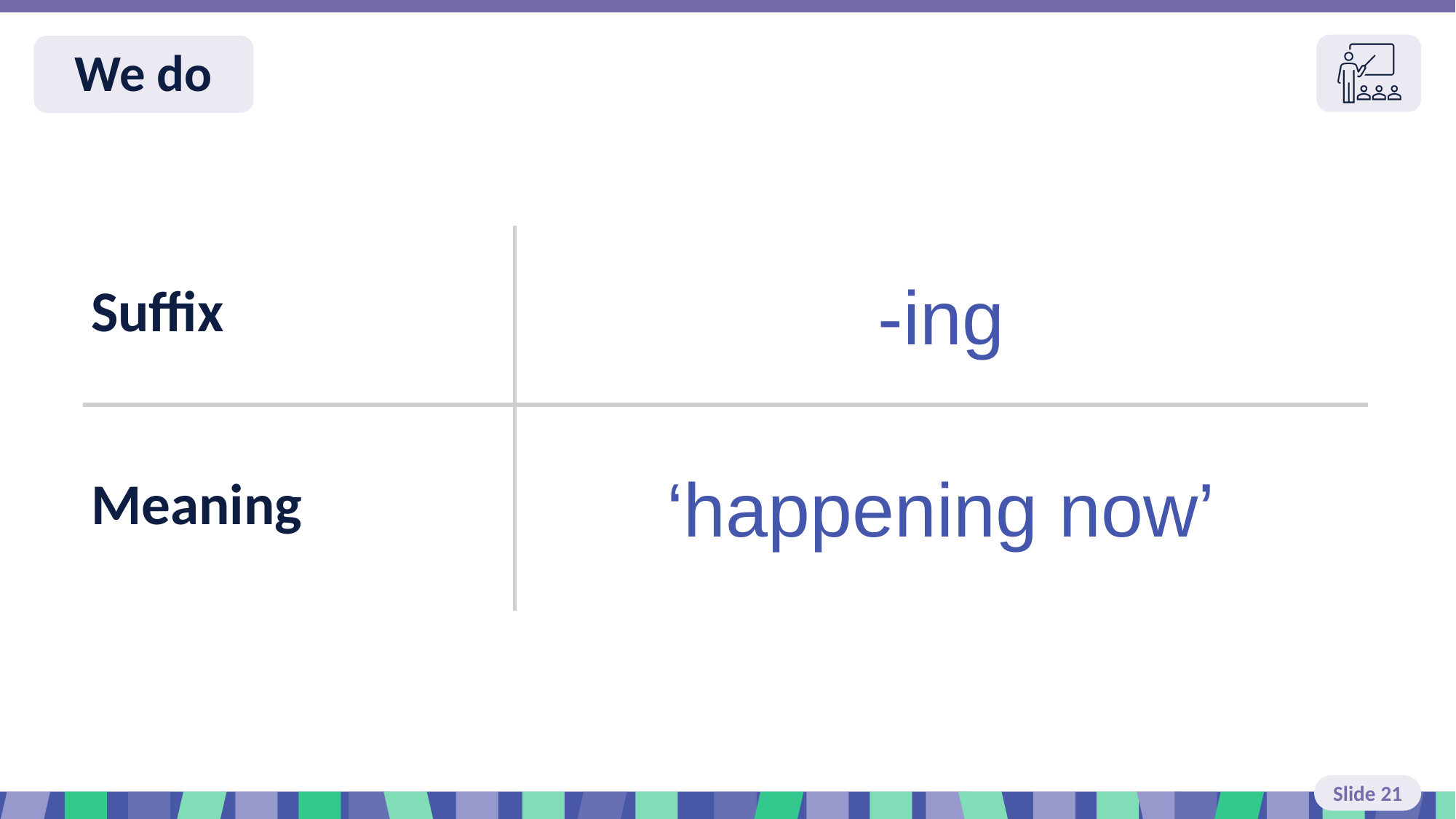

Slide 21 We do
| Suffix | -ing |
| --- | --- |
| Meaning | ‘happening now’ |